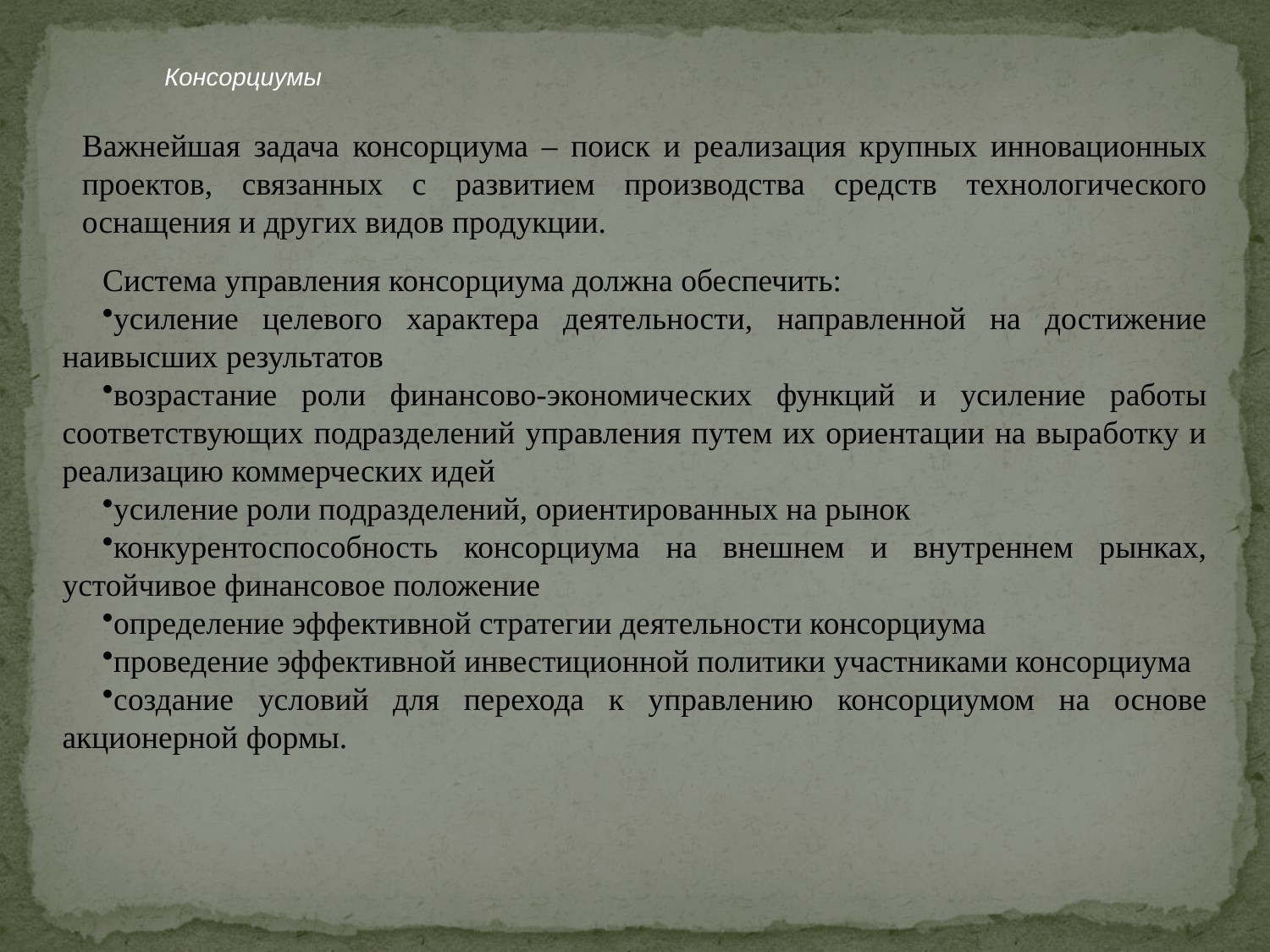

Консорциумы
Важнейшая задача консорциума – поиск и реализация крупных инновационных проектов, связанных с развитием производства средств технологического оснащения и других видов продукции.
Система управления консорциума должна обеспечить:
усиление целевого характера деятельности, направленной на достижение наивысших результатов
возрастание роли финансово-экономических функций и усиление работы соответствующих подразделений управления путем их ориентации на выработку и реализацию коммерческих идей
усиление роли подразделений, ориентированных на рынок
конкурентоспособность консорциума на внешнем и внутреннем рынках, устойчивое финансовое положение
определение эффективной стратегии деятельности консорциума
проведение эффективной инвестиционной политики участниками консорциума
создание условий для перехода к управлению консорциумом на основе акционерной формы.